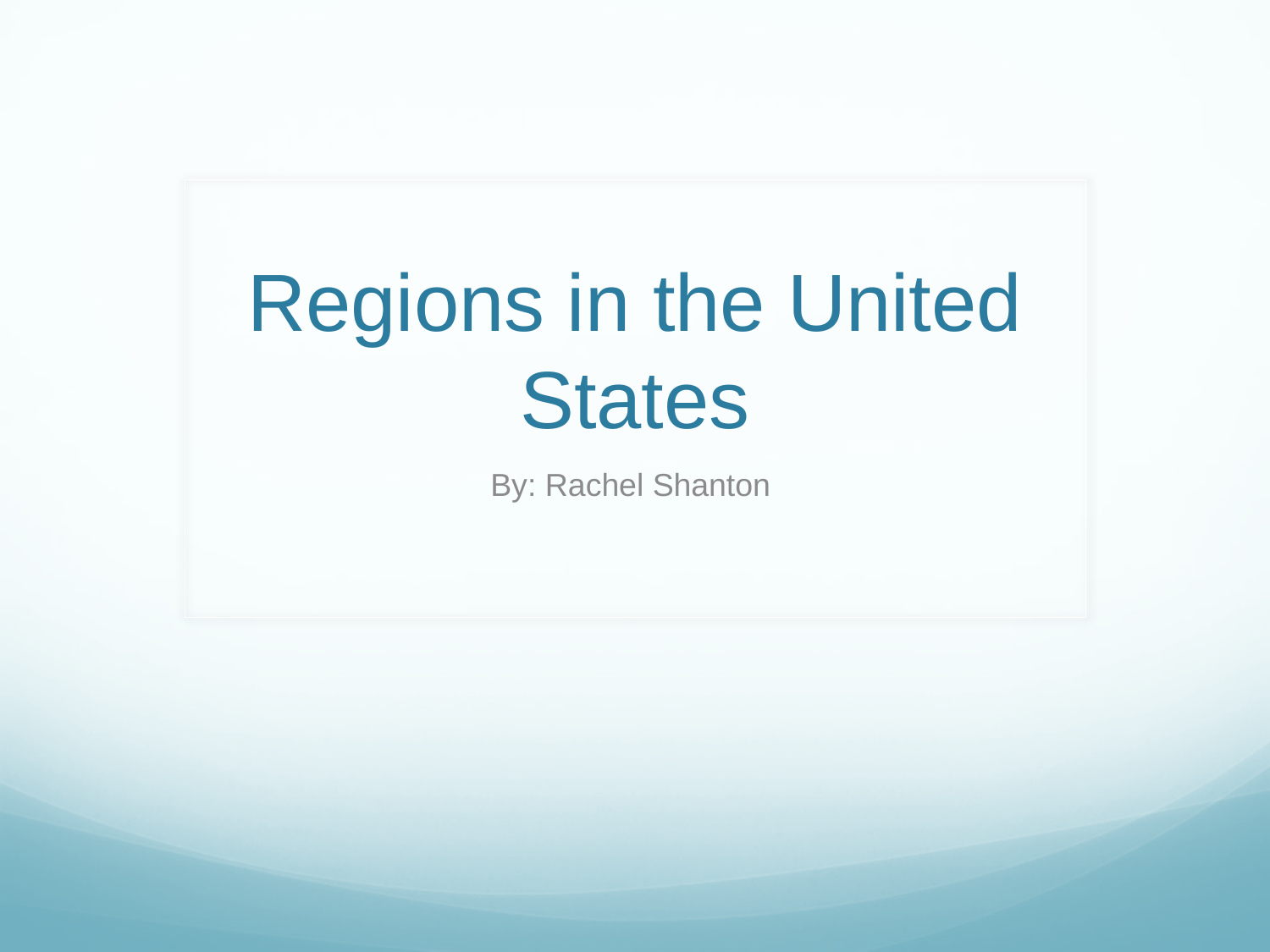

# Regions in the United States
By: Rachel Shanton